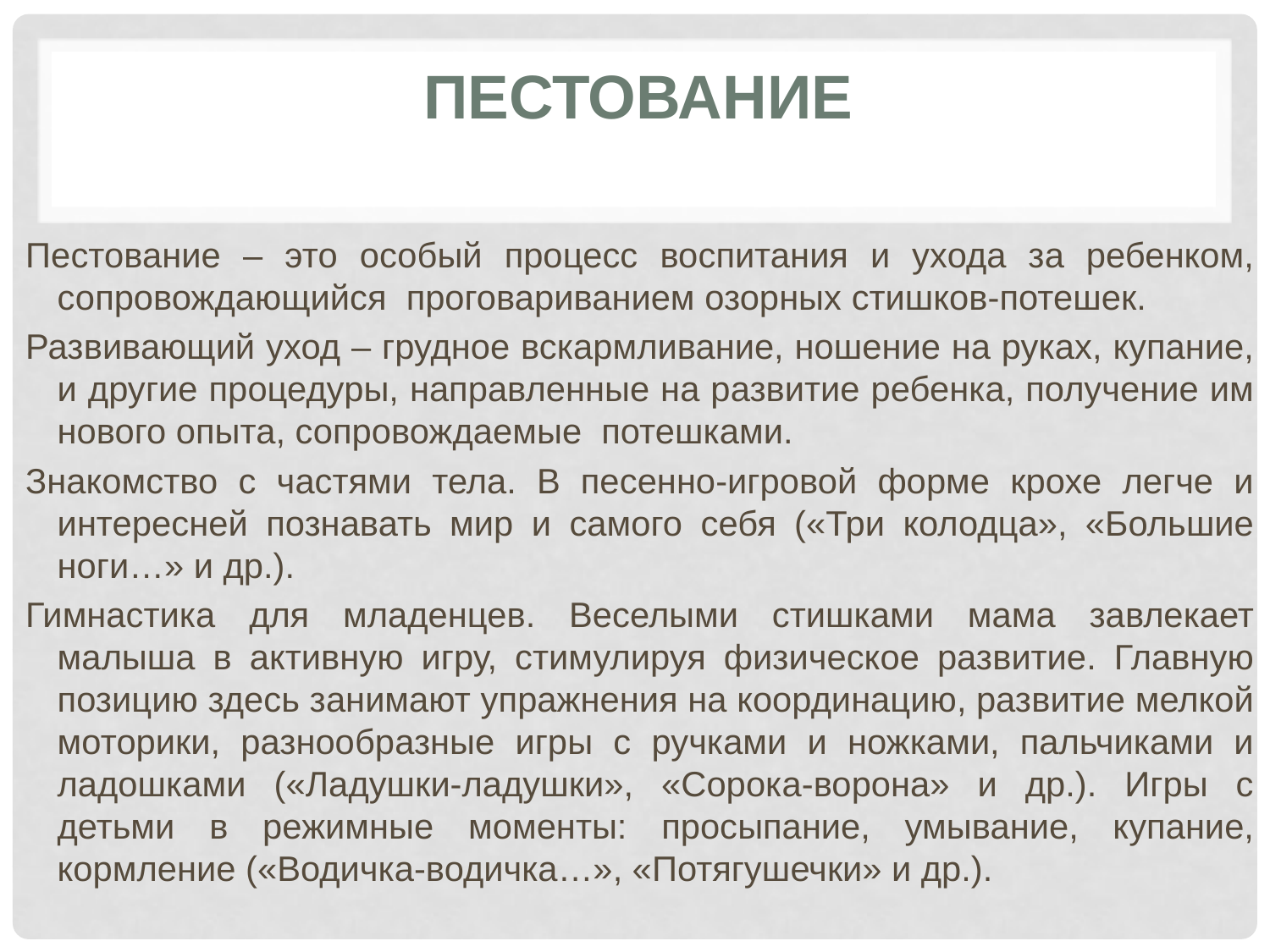

# пестование
Пестование – это особый процесс воспитания и ухода за ребенком, сопровождающийся  проговариванием озорных стишков-потешек.
Развивающий уход – грудное вскармливание, ношение на руках, купание, и другие процедуры, направленные на развитие ребенка, получение им нового опыта, сопровождаемые  потешками.
Знакомство с частями тела. В песенно-игровой форме крохе легче и интересней познавать мир и самого себя («Три колодца», «Большие ноги…» и др.).
Гимнастика для младенцев. Веселыми стишками мама завлекает малыша в активную игру, стимулируя физическое развитие. Главную позицию здесь занимают упражнения на координацию, развитие мелкой моторики, разнообразные игры с ручками и ножками, пальчиками и ладошками («Ладушки-ладушки», «Сорока-ворона» и др.). Игры с детьми в режимные моменты: просыпание, умывание, купание, кормление («Водичка-водичка…», «Потягушечки» и др.).